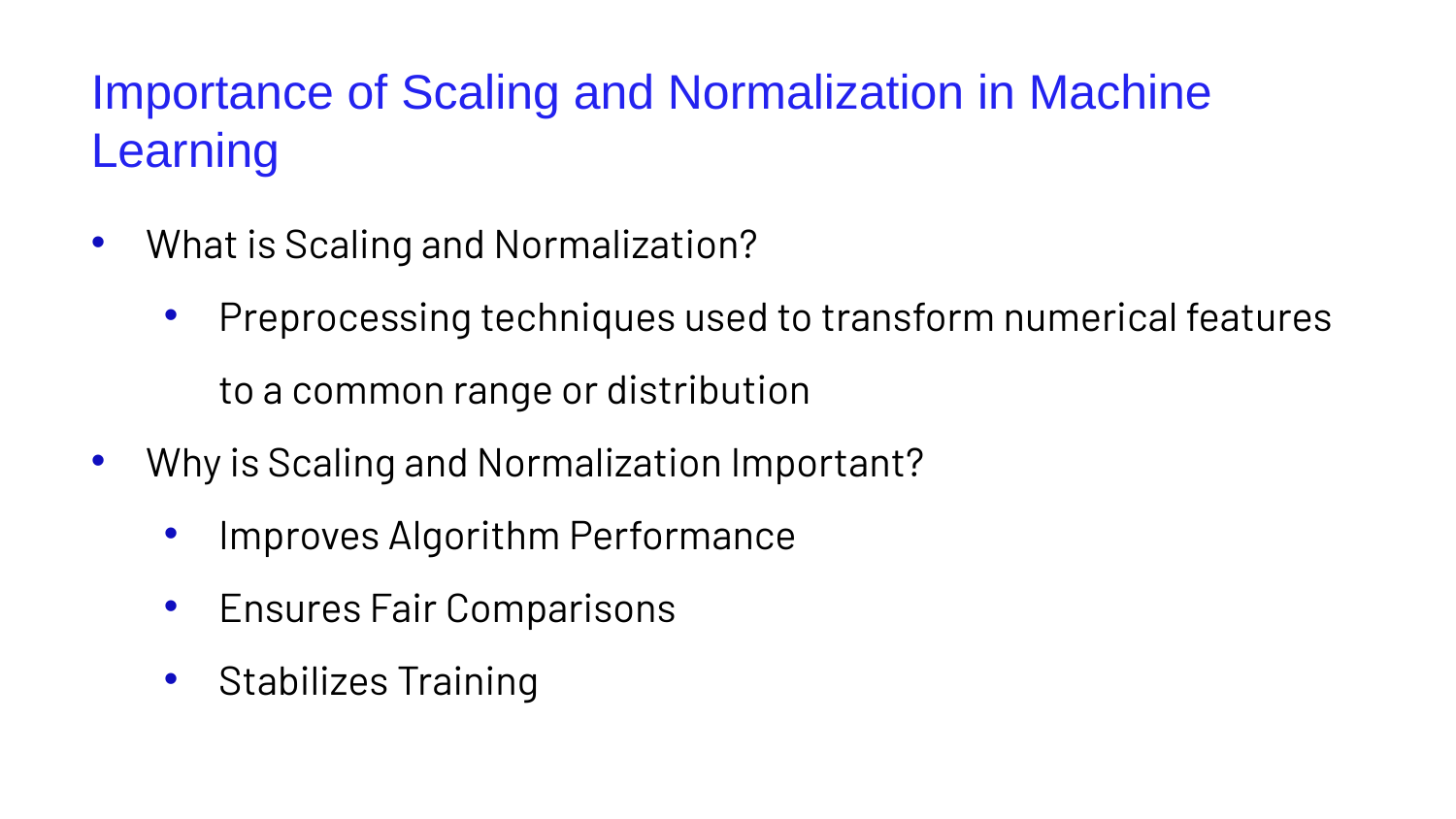

Importance of Scaling and Normalization in Machine Learning
What is Scaling and Normalization?
Preprocessing techniques used to transform numerical features to a common range or distribution
Why is Scaling and Normalization Important?
Improves Algorithm Performance
Ensures Fair Comparisons
Stabilizes Training